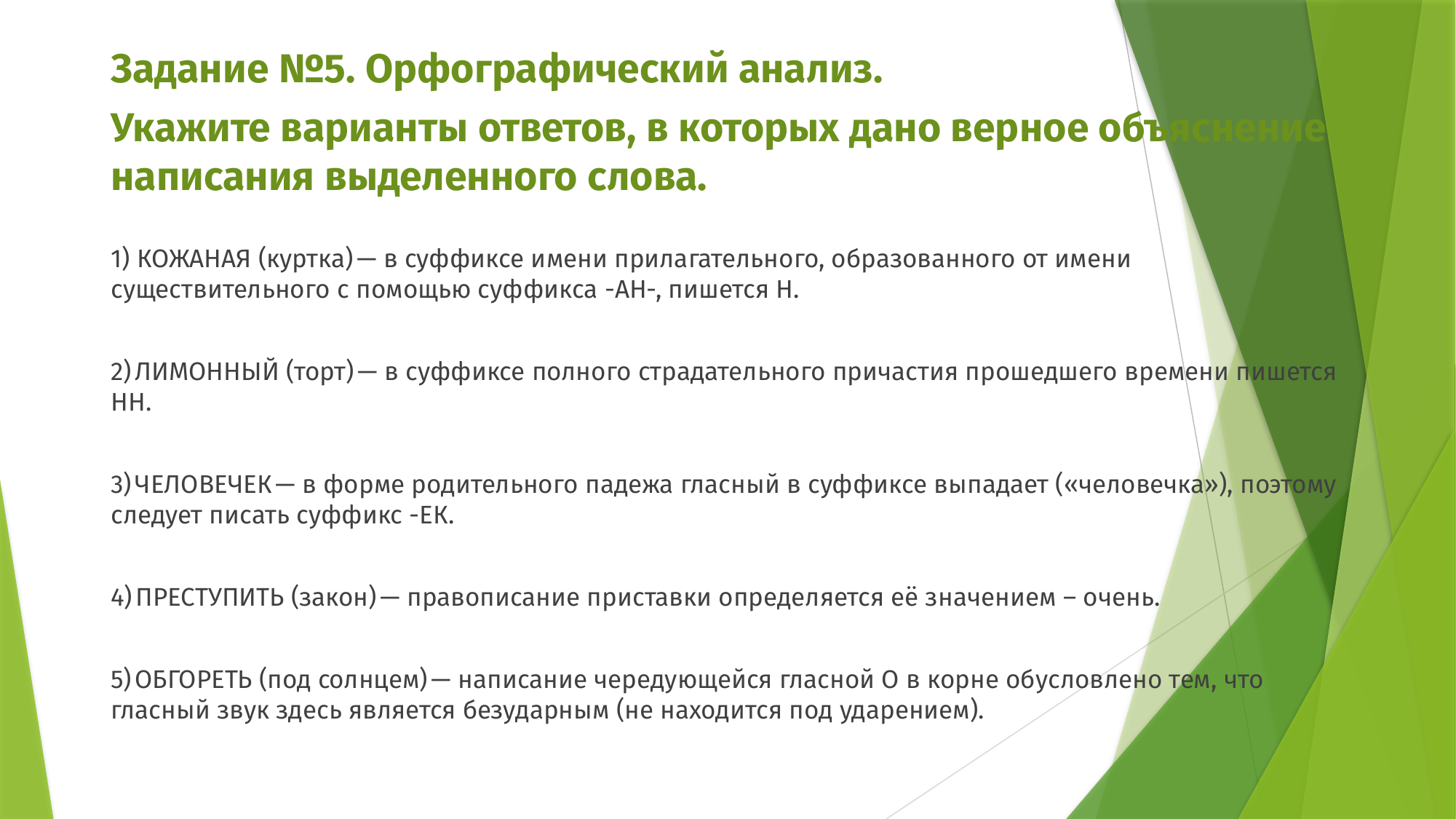

Задание №5. Орфографический анализ.
Укажите варианты ответов, в которых дано верное объяснение написания выделенного слова.

1) КОЖАНАЯ (куртка) — в суффиксе имени прилагательного, образованного от имени существительного с помощью суффикса -АН-, пишется Н.

2) ЛИМОННЫЙ (торт) — в суффиксе полного страдательного причастия прошедшего времени пишется НН.

3) ЧЕЛОВЕЧЕК — в форме родительного падежа гласный в суффиксе выпадает («человечка»), поэтому следует писать суффикс -ЕК.

4) ПРЕСТУПИТЬ (закон) — правописание приставки определяется её значением – очень.

5) ОБГОРЕТЬ (под солнцем) — написание чередующейся гласной О в корне обусловлено тем, что гласный звук здесь является безударным (не находится под ударением).